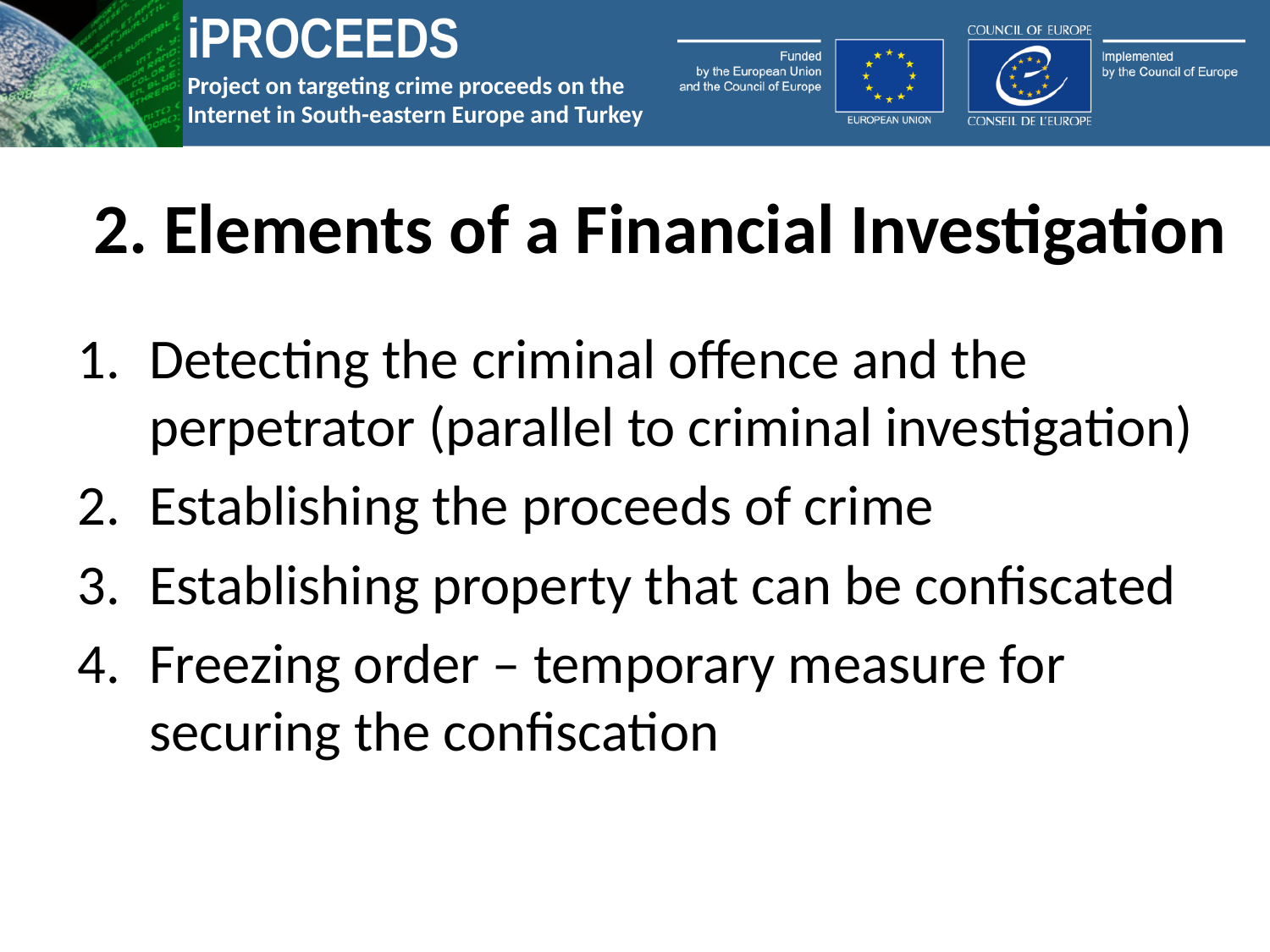

# 2. Elements of a Financial Investigation
Detecting the criminal offence and the perpetrator (parallel to criminal investigation)
Establishing the proceeds of crime
Establishing property that can be confiscated
Freezing order – temporary measure for securing the confiscation